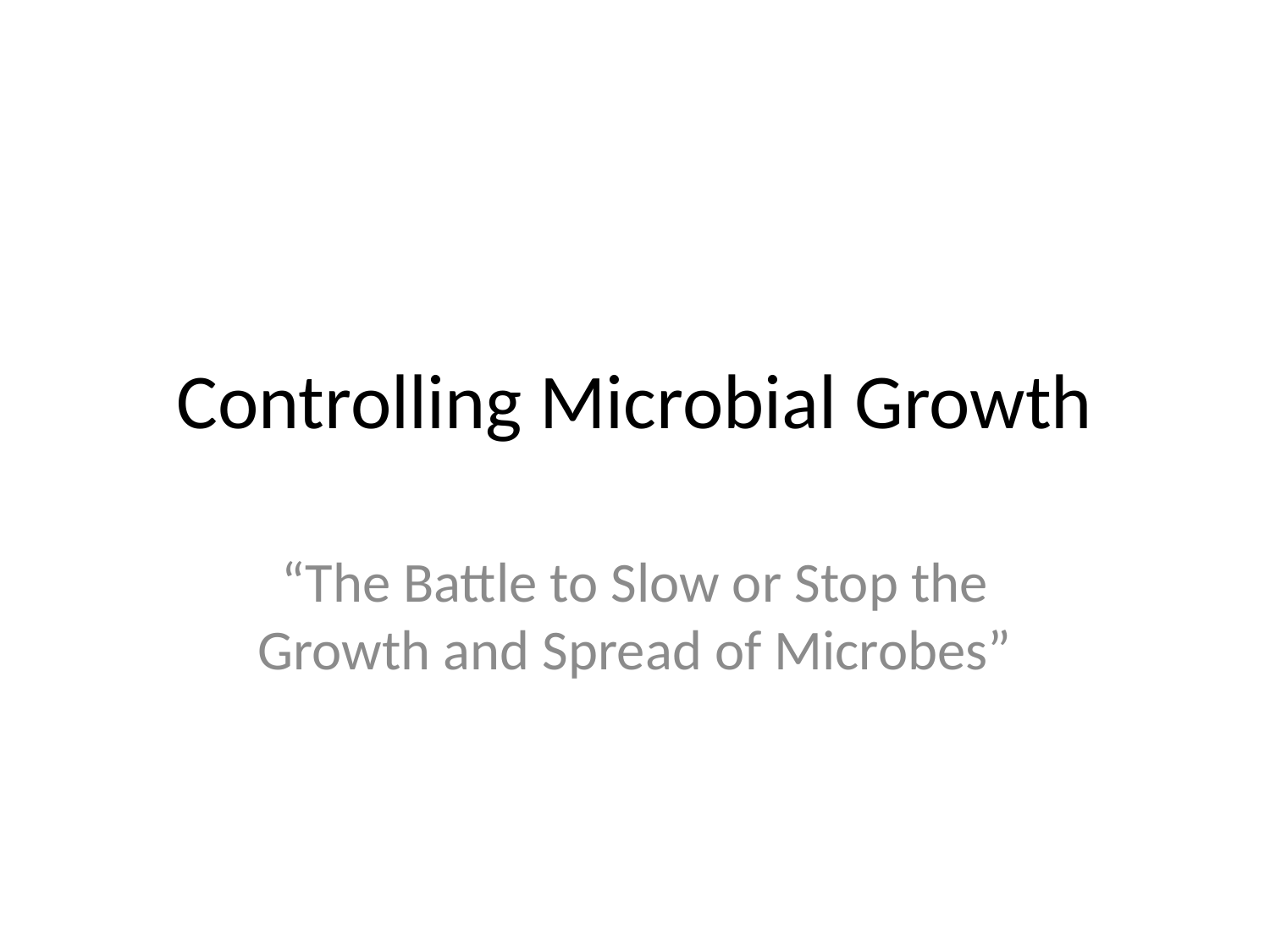

# Controlling Microbial Growth
“The Battle to Slow or Stop the Growth and Spread of Microbes”